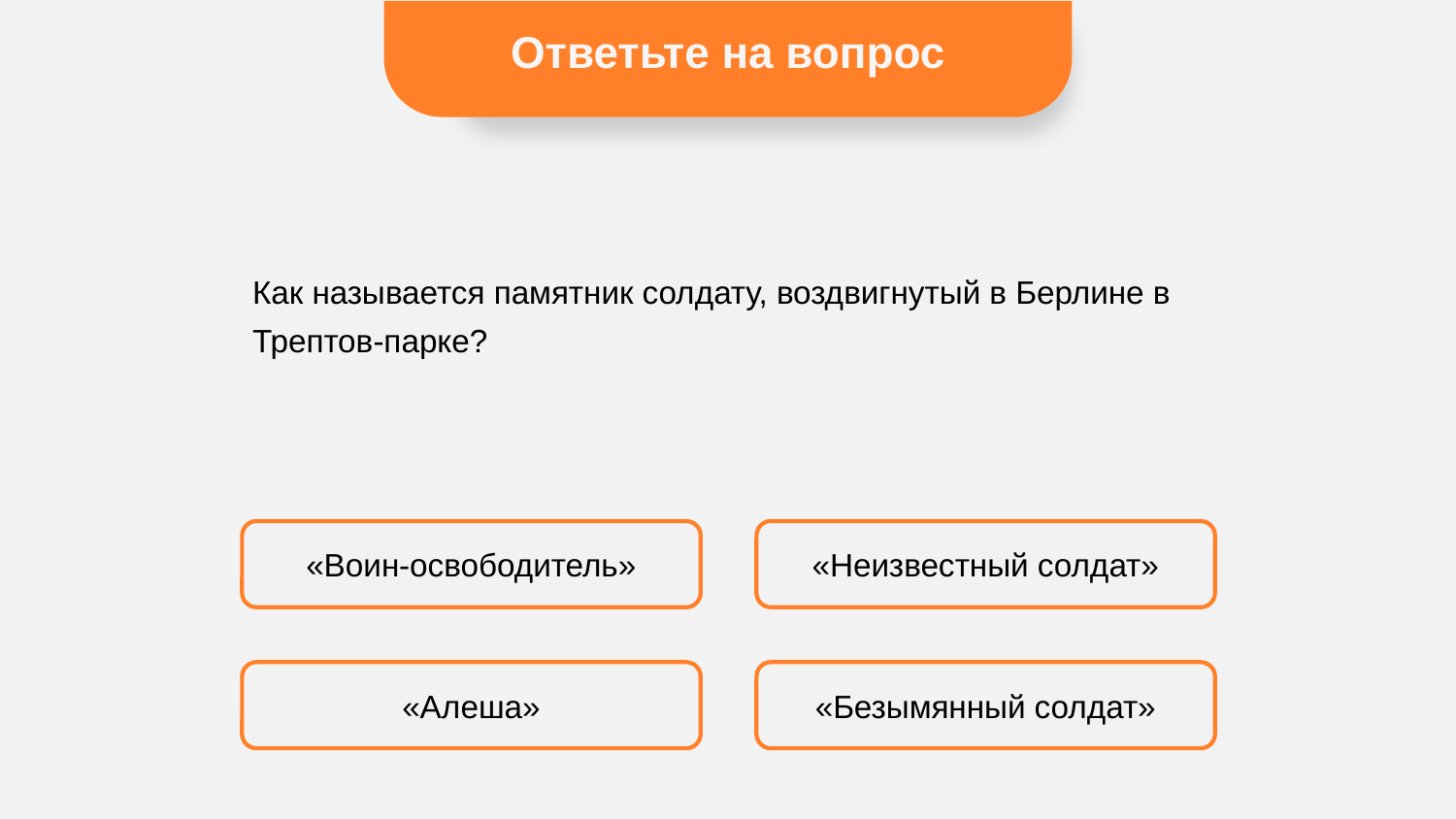

Ответьте на вопрос
Как называется памятник солдату, воздвигнутый в Берлине в Трептов-парке?
«Воин-освободитель»
«Неизвестный солдат»
«Алеша»
«Безымянный солдат»